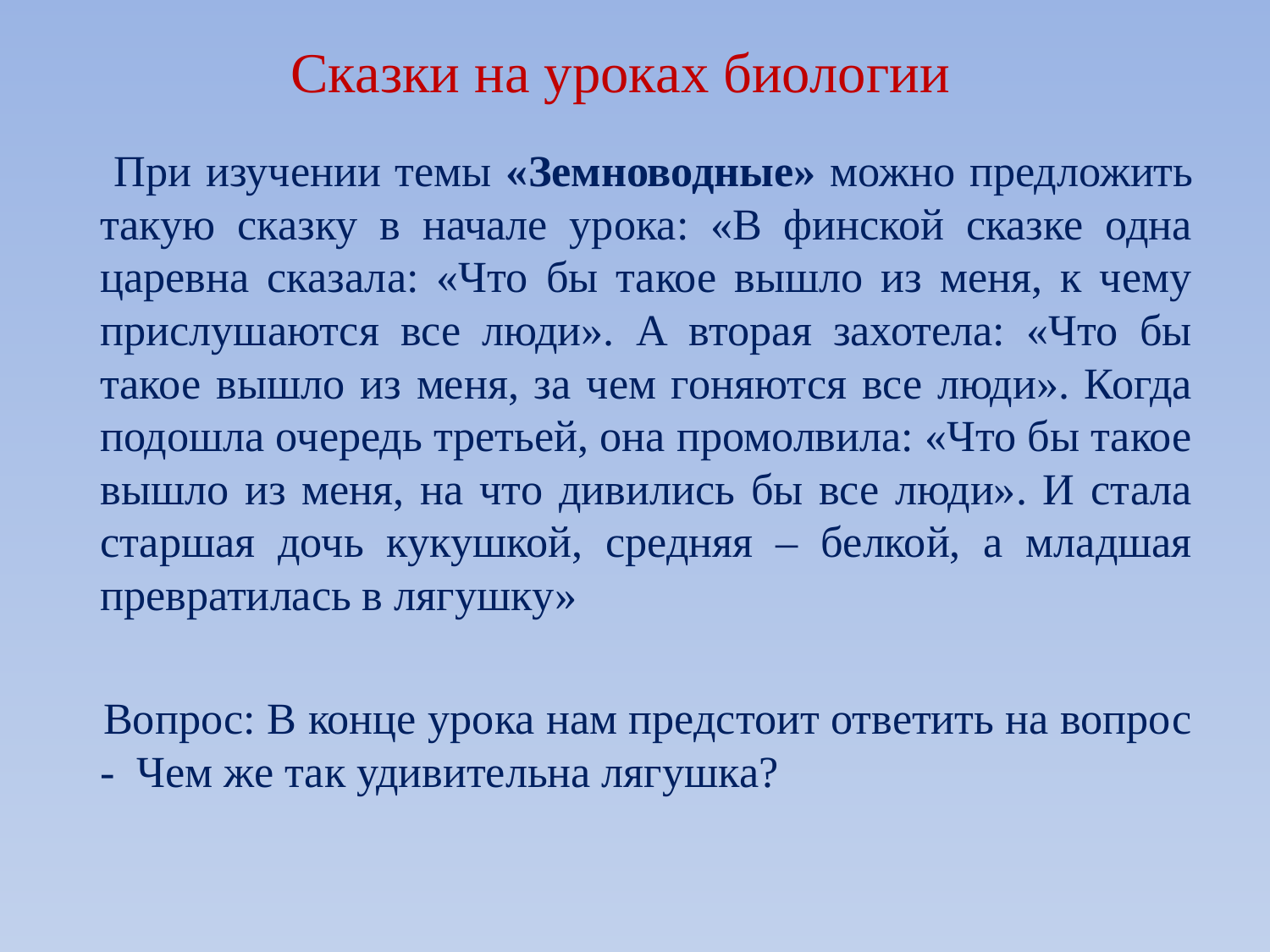

# Сказки на уроках биологии
    При изучении темы «Земноводные» можно предложить такую сказку в начале урока: «В финской сказке одна царевна сказала: «Что бы такое вышло из меня, к чему прислушаются все люди». А вторая захотела: «Что бы такое вышло из меня, за чем гоняются все люди». Когда подошла очередь третьей, она промолвила: «Что бы такое вышло из меня, на что дивились бы все люди». И стала старшая дочь кукушкой, средняя – белкой, а младшая превратилась в лягушку»

    Вопрос: В конце урока нам предстоит ответить на вопрос -  Чем же так удивительна лягушка?